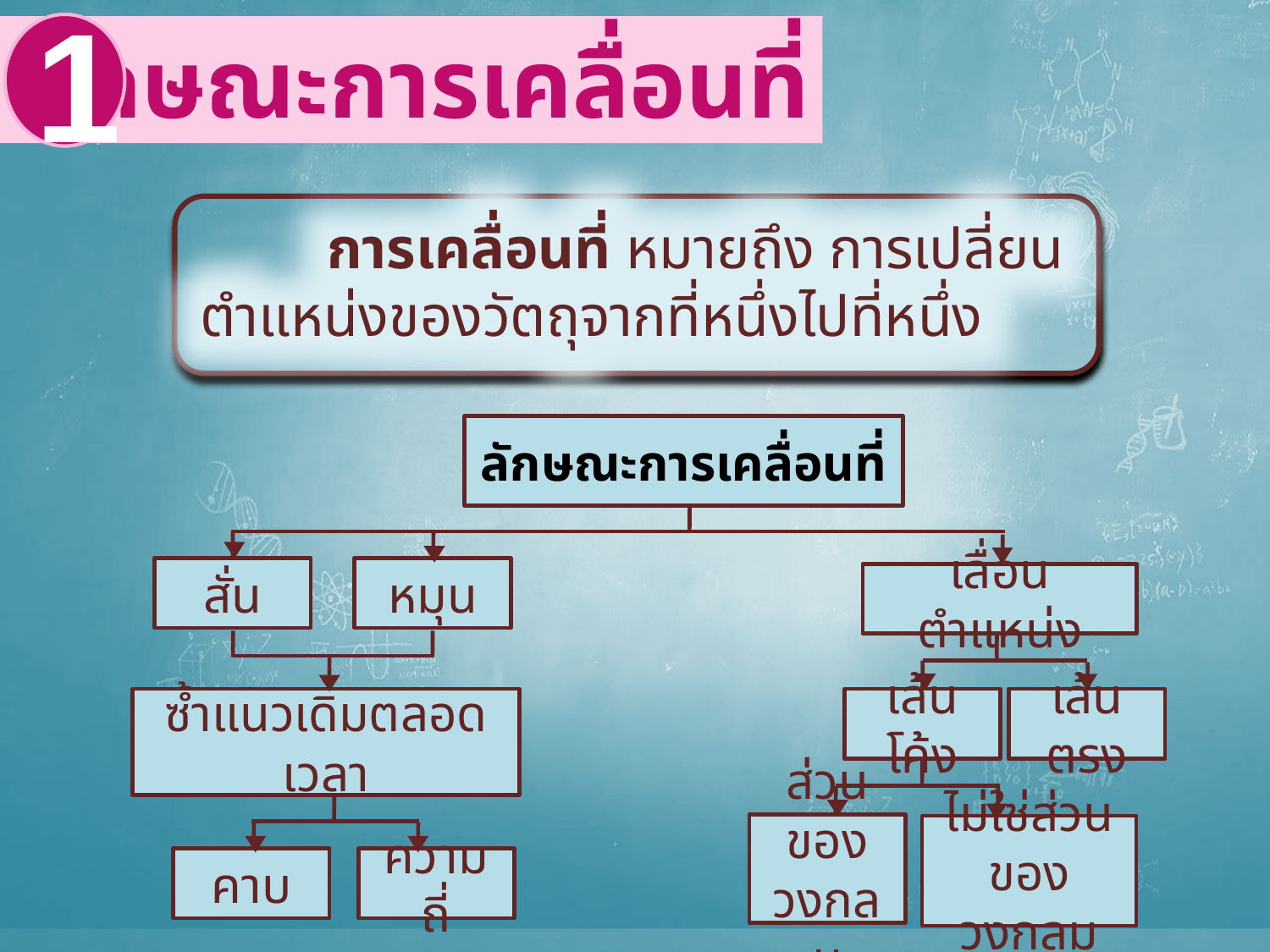

1
  ลักษณะการเคลื่อนที่

	การเคลื่อนที่ หมายถึง การเปลี่ยนตำแหน่งของวัตถุจากที่หนึ่งไปที่หนึ่ง

ลักษณะการเคลื่อนที่

สั่น
หมุน
เลื่อนตำแหน่ง

ซ้ำแนวเดิมตลอดเวลา
เส้นโค้ง
เส้นตรง

ส่วนของวงกลม
ไม่ใช่ส่วนของวงกลม

คาบ
ความถี่